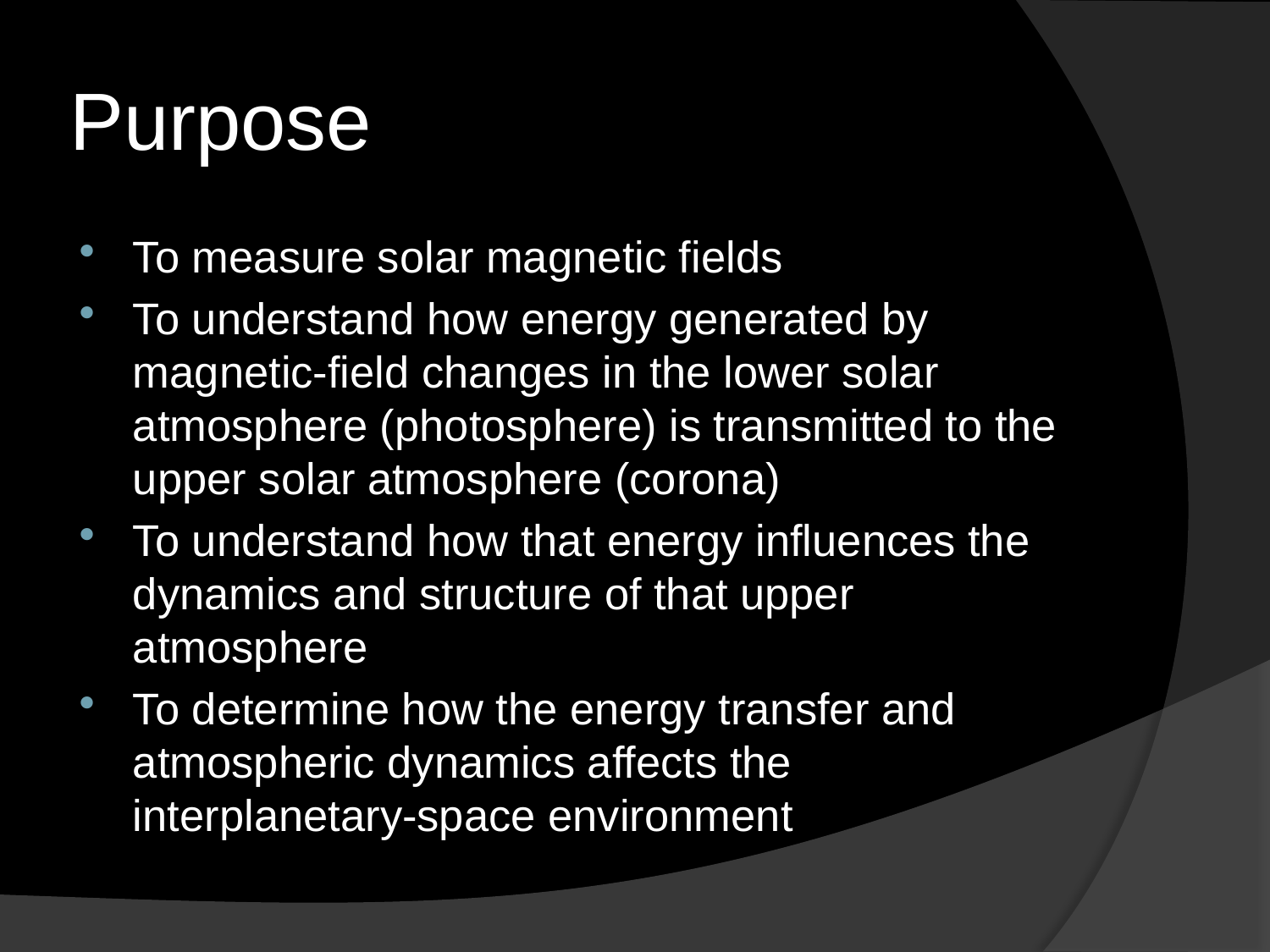

# Purpose
To measure solar magnetic fields
To understand how energy generated by magnetic-field changes in the lower solar atmosphere (photosphere) is transmitted to the upper solar atmosphere (corona)
To understand how that energy influences the dynamics and structure of that upper atmosphere
To determine how the energy transfer and atmospheric dynamics affects the interplanetary-space environment